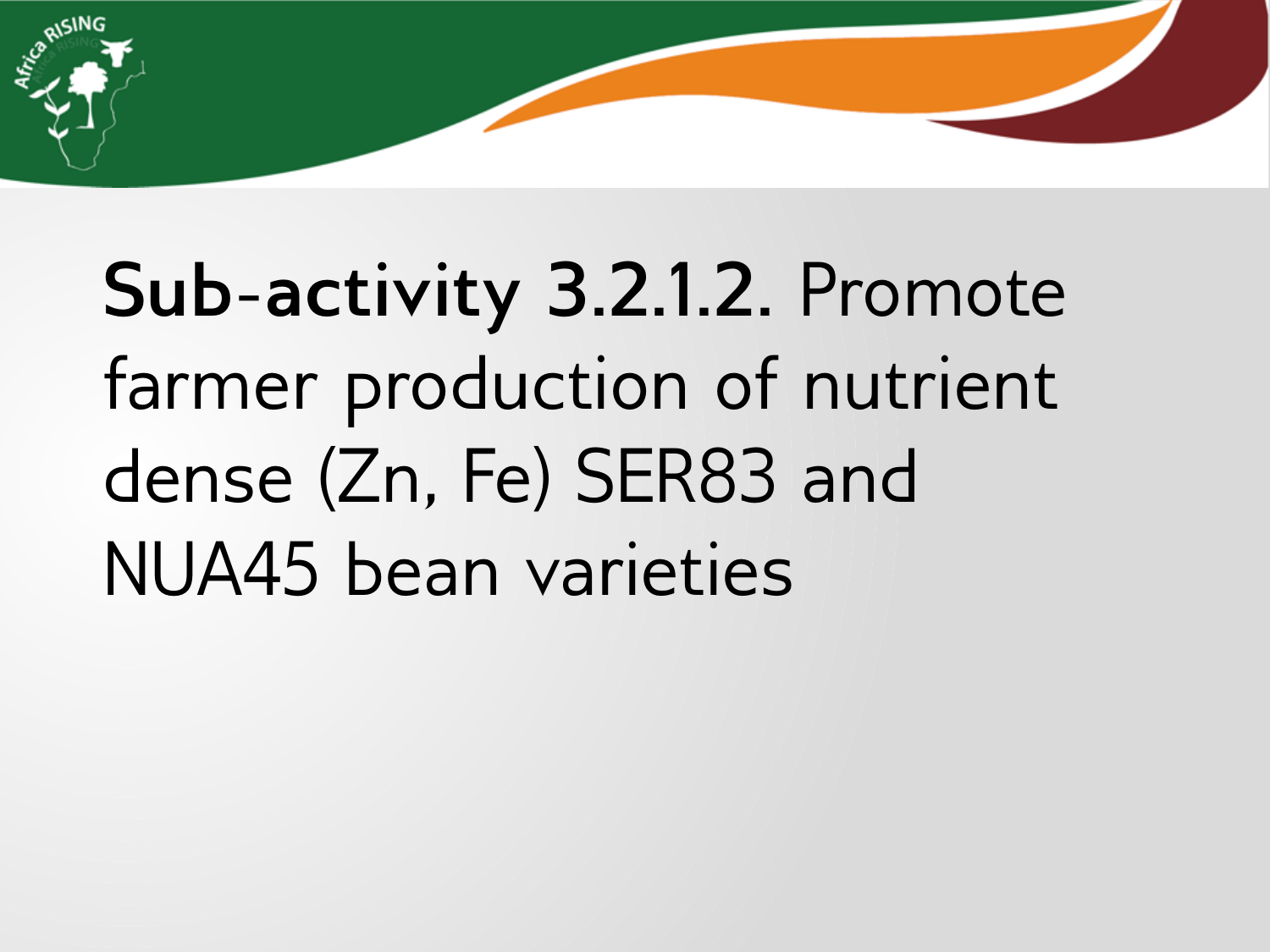

Sub-activity 3.2.1.2. Promote farmer production of nutrient dense (Zn, Fe) SER83 and NUA45 bean varieties